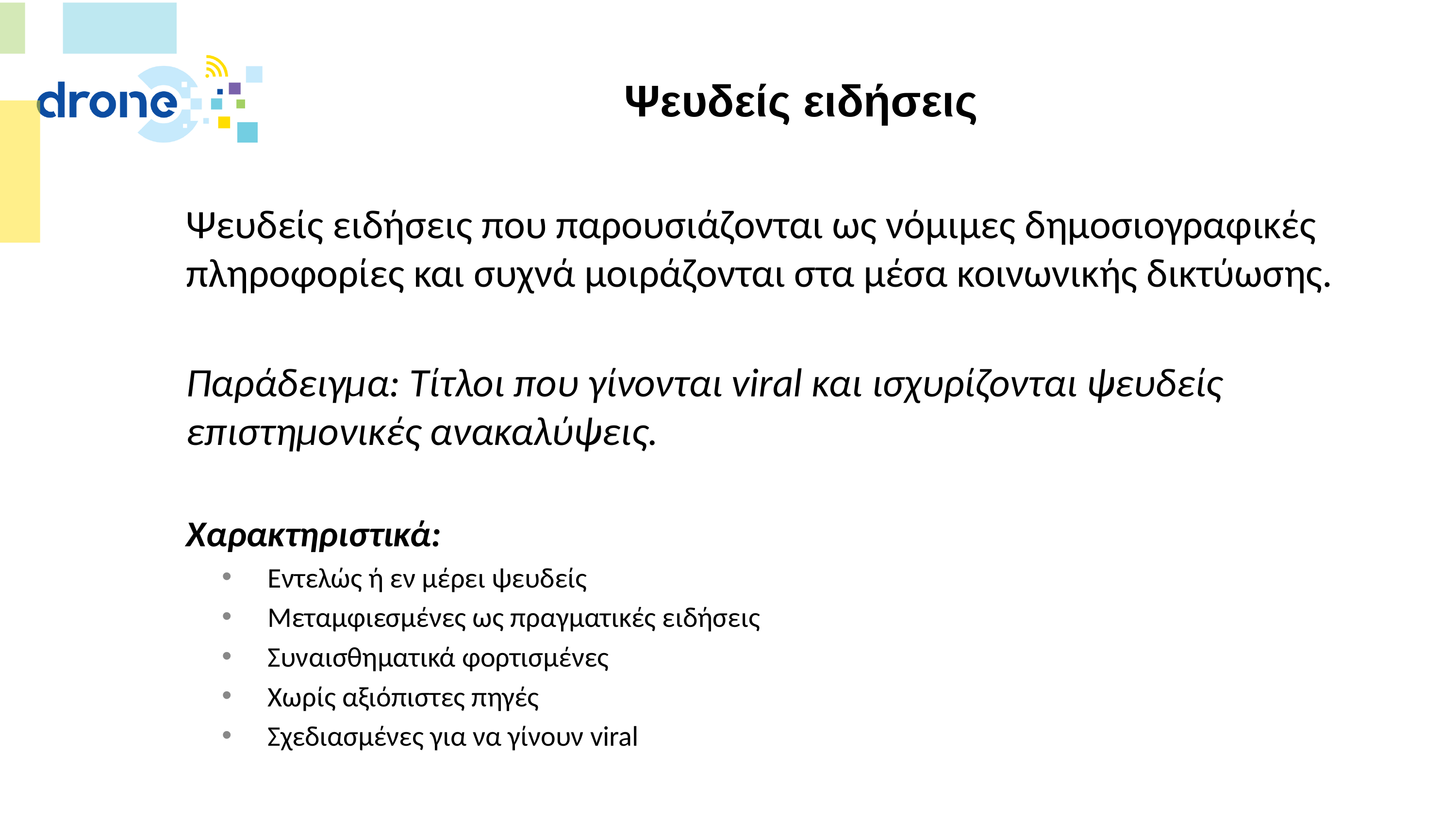

# Ψευδείς ειδήσεις

Ψευδείς ειδήσεις που παρουσιάζονται ως νόμιμες δημοσιογραφικές πληροφορίες και συχνά μοιράζονται στα μέσα κοινωνικής δικτύωσης.

Παράδειγμα: Τίτλοι που γίνονται viral και ισχυρίζονται ψευδείς επιστημονικές ανακαλύψεις.

Χαρακτηριστικά:
Εντελώς ή εν μέρει ψευδείς
Μεταμφιεσμένες ως πραγματικές ειδήσεις
Συναισθηματικά φορτισμένες
Χωρίς αξιόπιστες πηγές
Σχεδιασμένες για να γίνουν viral